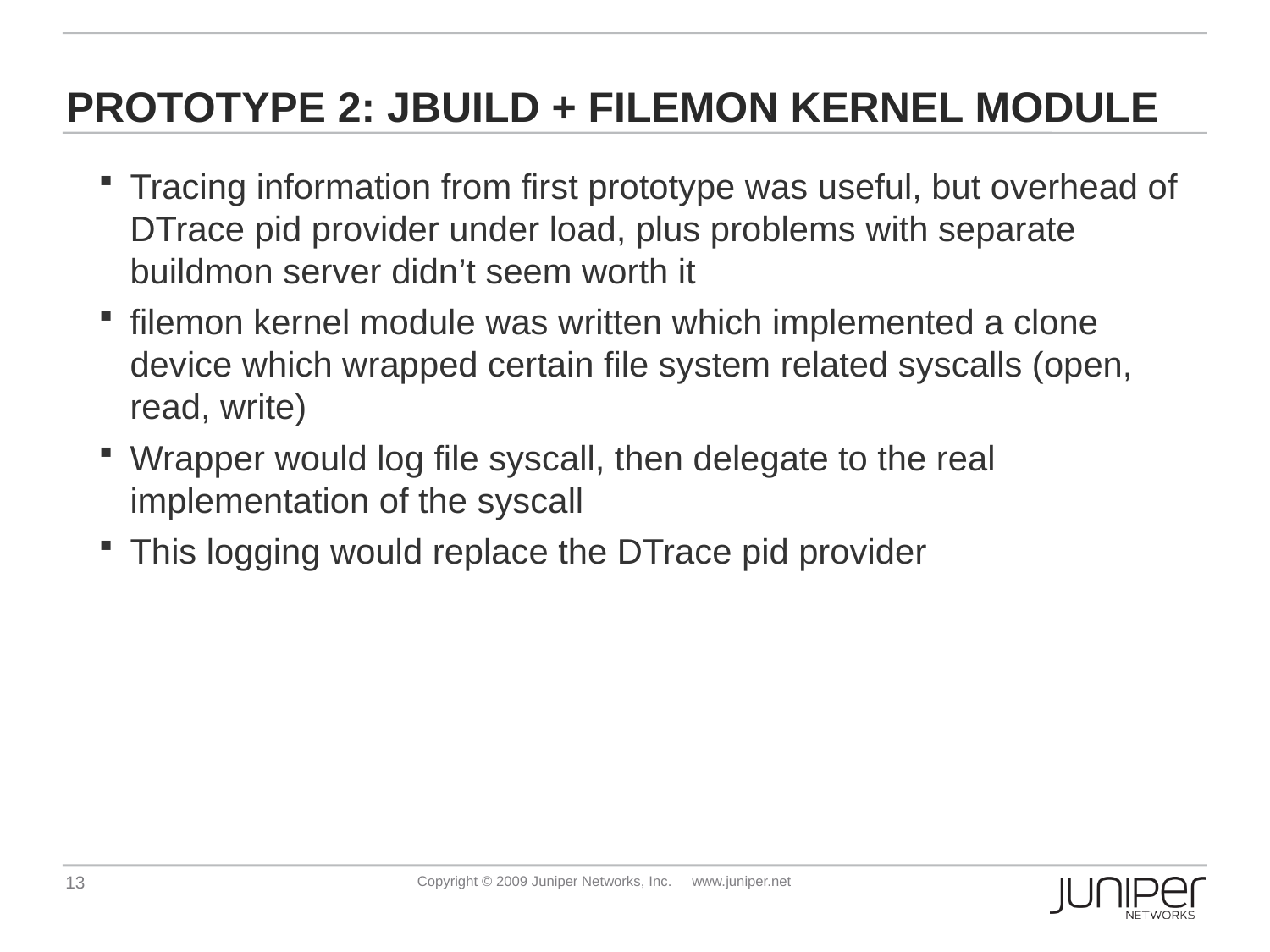

# Prototype 2: jbuild + filemon kernel module
Tracing information from first prototype was useful, but overhead of DTrace pid provider under load, plus problems with separate buildmon server didn’t seem worth it
filemon kernel module was written which implemented a clone device which wrapped certain file system related syscalls (open, read, write)
Wrapper would log file syscall, then delegate to the real implementation of the syscall
This logging would replace the DTrace pid provider